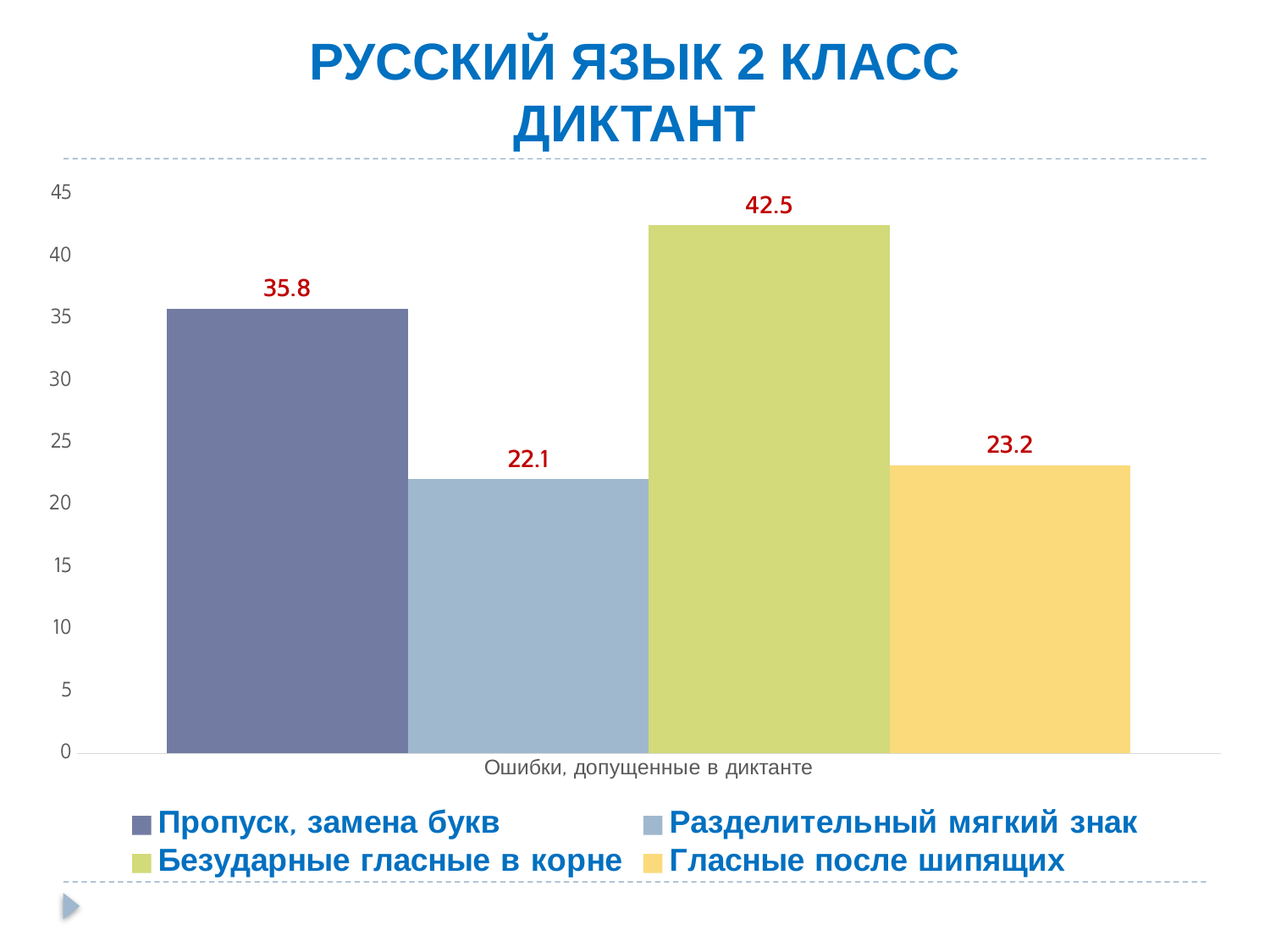

# РУССКИЙ ЯЗЫК 2 КЛАСС ДИКТАНТ

### Chart

| Category | Пропуск, замена букв | Разделительный мягкий знак | Безударные гласные в корне | Гласные после шипящих |
|---|---|---|---|---|
| Ошибки, допущенные в диктанте | 35.8 | 22.1 | 42.5 | 23.2 |